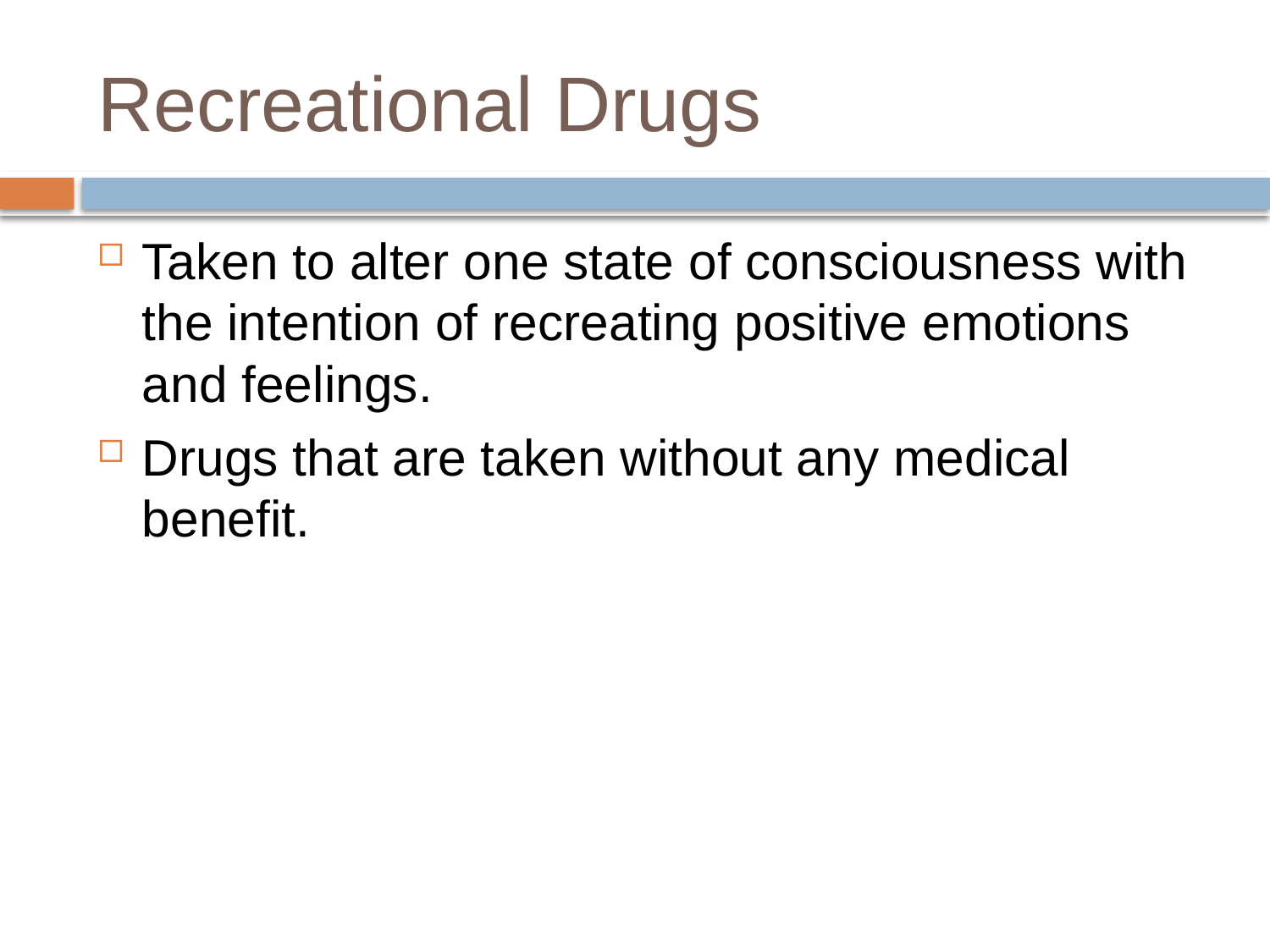

# Recreational Drugs
Taken to alter one state of consciousness with the intention of recreating positive emotions and feelings.
Drugs that are taken without any medical benefit.